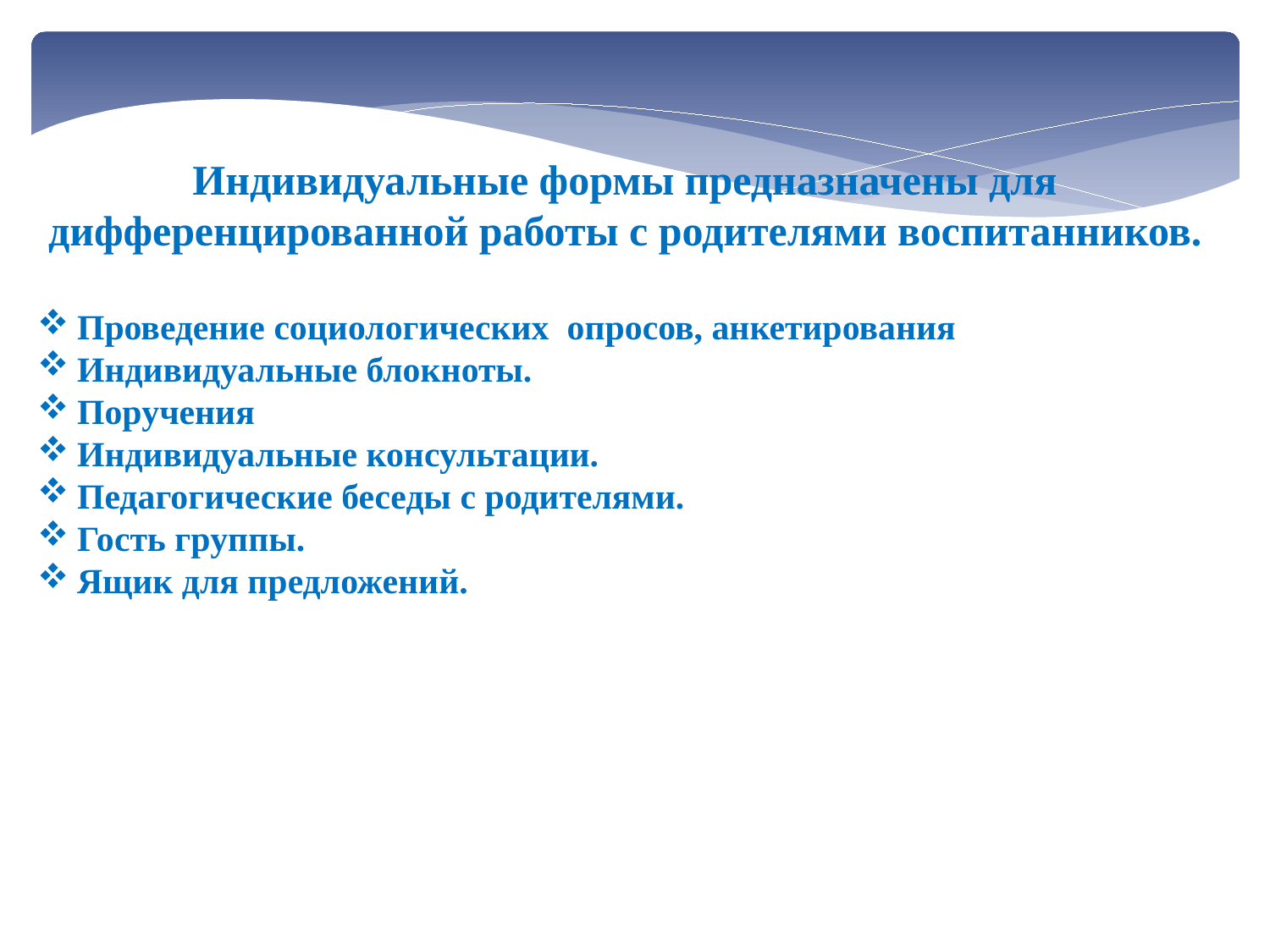

Индивидуальные формы предназначены для дифференцированной работы с родителями воспитанников.

Проведение социологических  опросов, анкетирования
Индивидуальные блокноты.
Поручения
Индивидуальные консультации.
Педагогические беседы с родителями.
Гость группы.
Ящик для предложений.